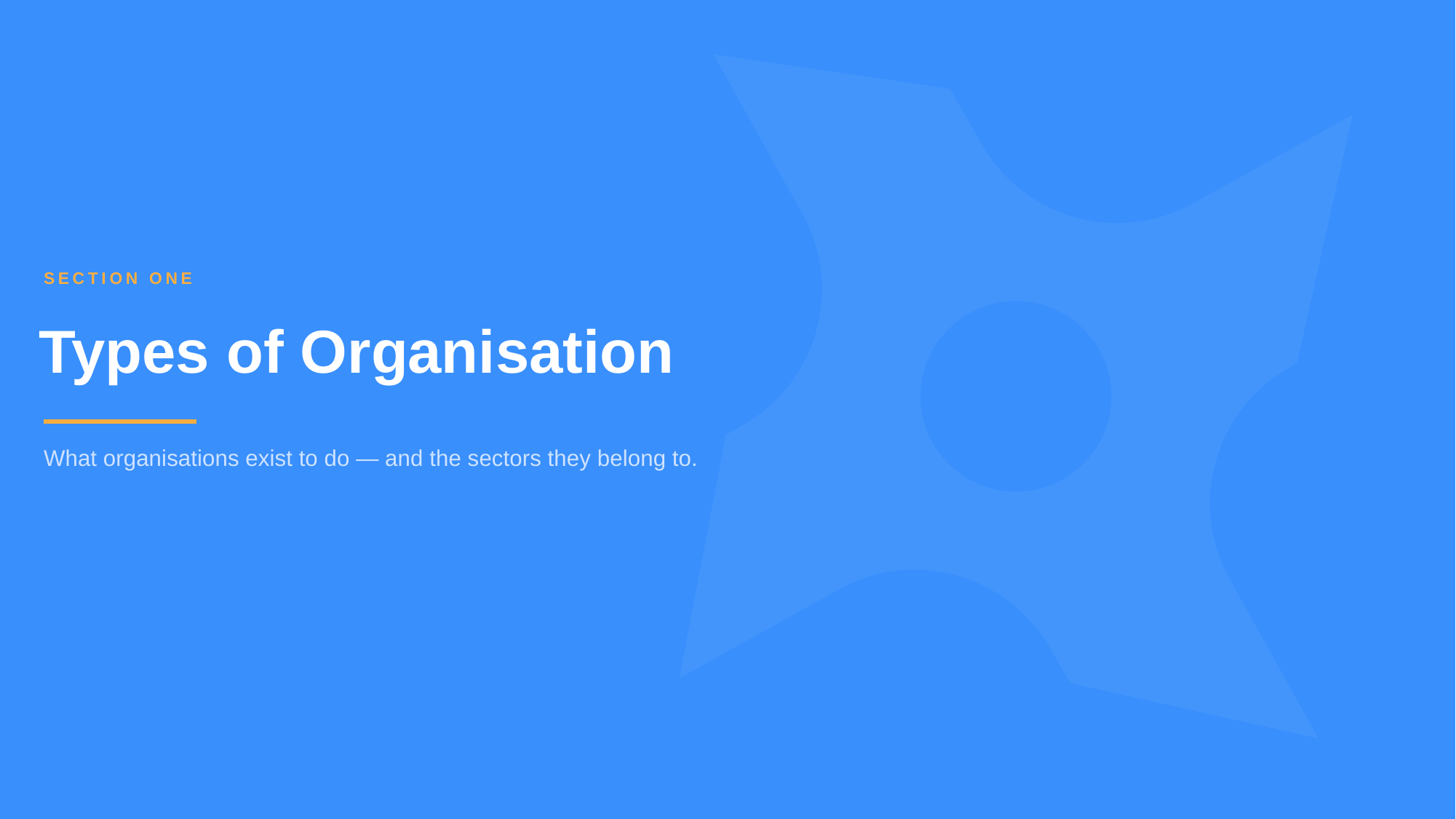

SECTION ONE
Types of Organisation
What organisations exist to do — and the sectors they belong to.